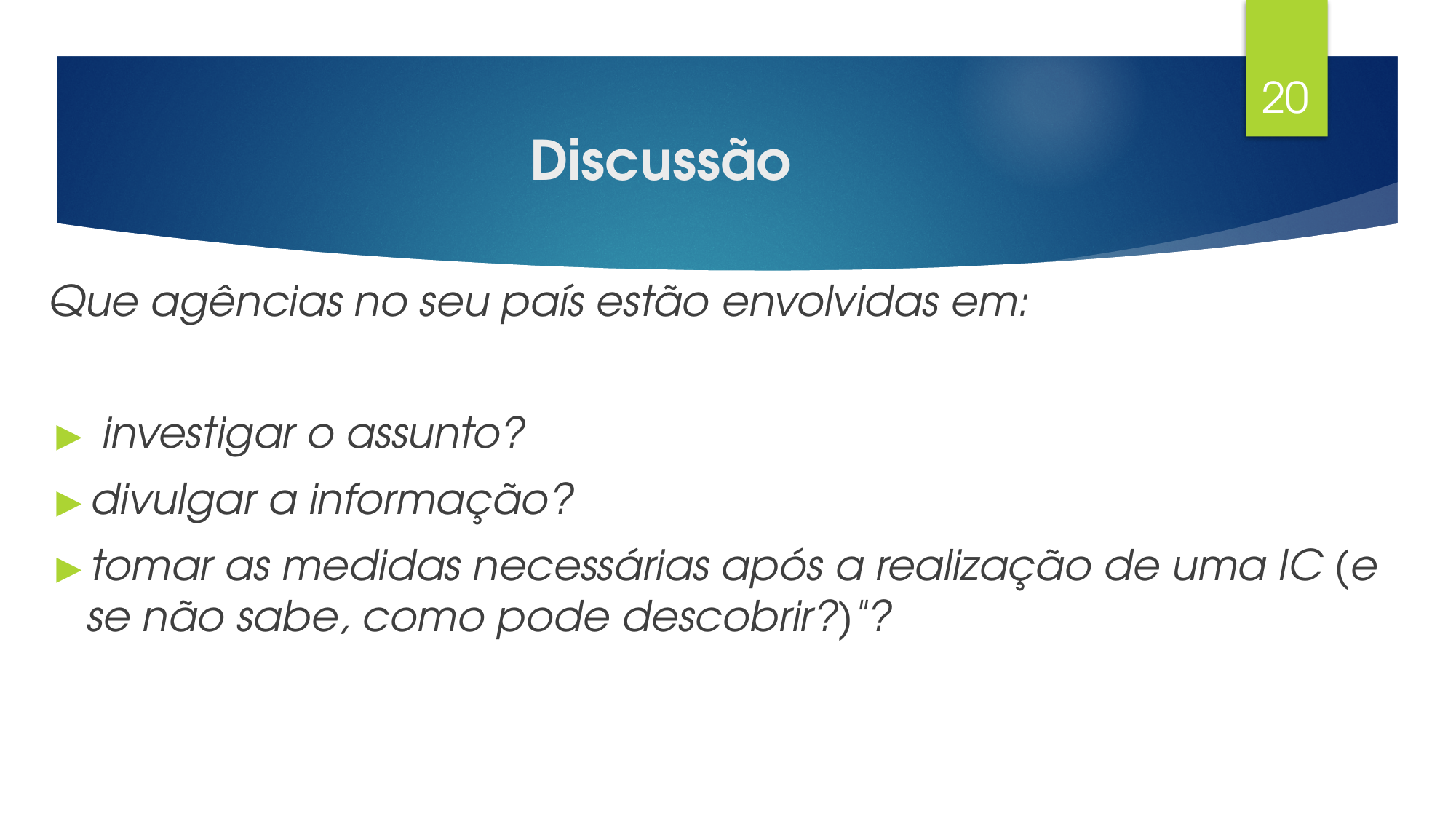

20
# Discussão
Que agências no seu país estão envolvidas em:

 investigar o assunto?
divulgar a informação?
tomar as medidas necessárias após a realização de uma IC (e se não sabe, como pode descobrir?)"?